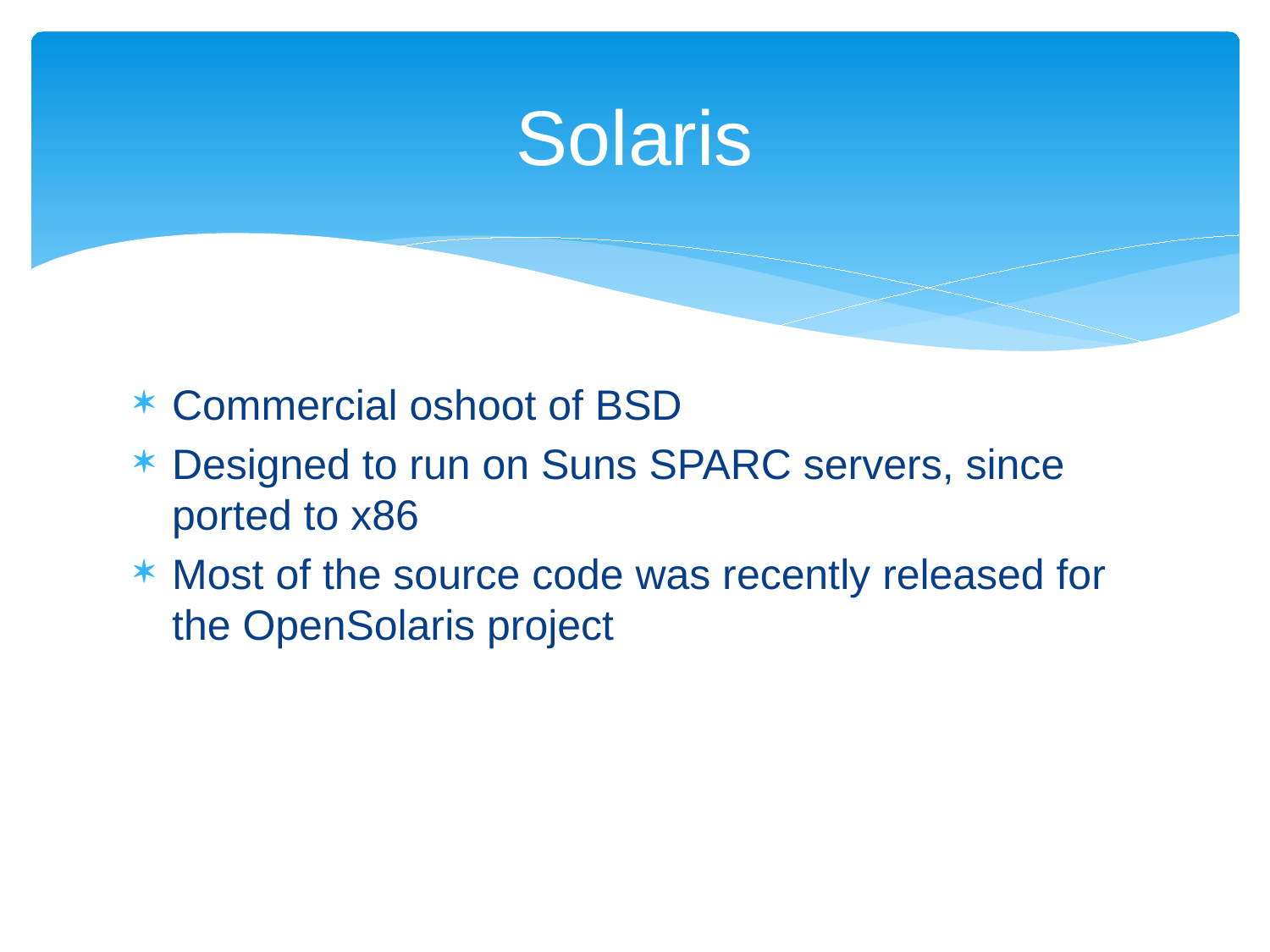

# Solaris
Commercial oshoot of BSD
Designed to run on Suns SPARC servers, since ported to x86
Most of the source code was recently released for the OpenSolaris project